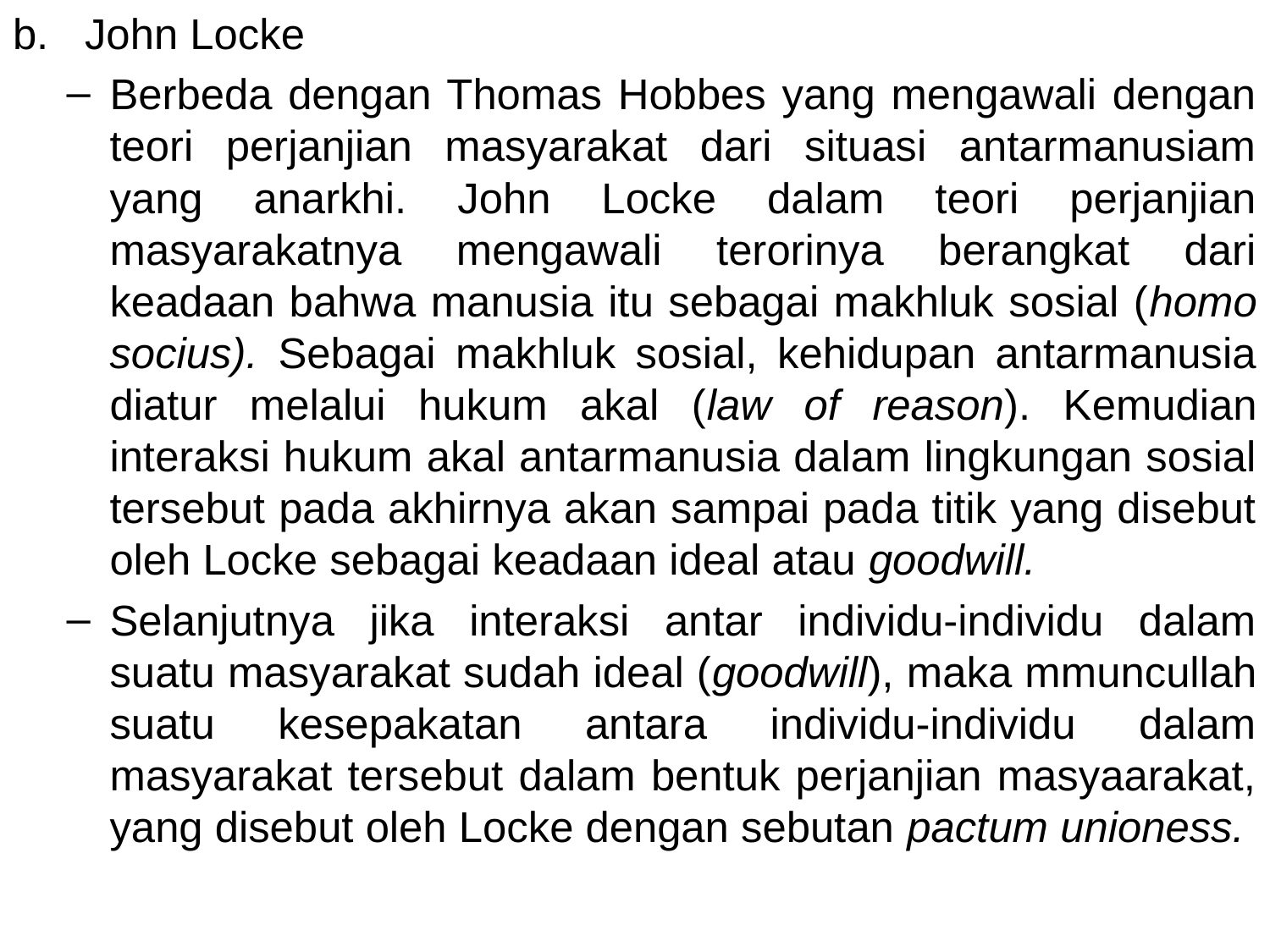

b.   John Locke
Berbeda dengan Thomas Hobbes yang mengawali dengan teori perjanjian masyarakat dari situasi antarmanusiam yang anarkhi. John Locke dalam teori perjanjian masyarakatnya mengawali terorinya berangkat dari keadaan bahwa manusia itu sebagai makhluk sosial (homo socius). Sebagai makhluk sosial, kehidupan antarmanusia diatur melalui hukum akal (law of reason). Kemudian interaksi hukum akal antarmanusia dalam lingkungan sosial tersebut pada akhirnya akan sampai pada titik yang disebut oleh Locke sebagai keadaan ideal atau goodwill.
Selanjutnya jika interaksi antar individu-individu dalam suatu masyarakat sudah ideal (goodwill), maka mmuncullah suatu kesepakatan antara individu-individu dalam masyarakat tersebut dalam bentuk perjanjian masyaarakat, yang disebut oleh Locke dengan sebutan pactum unioness.